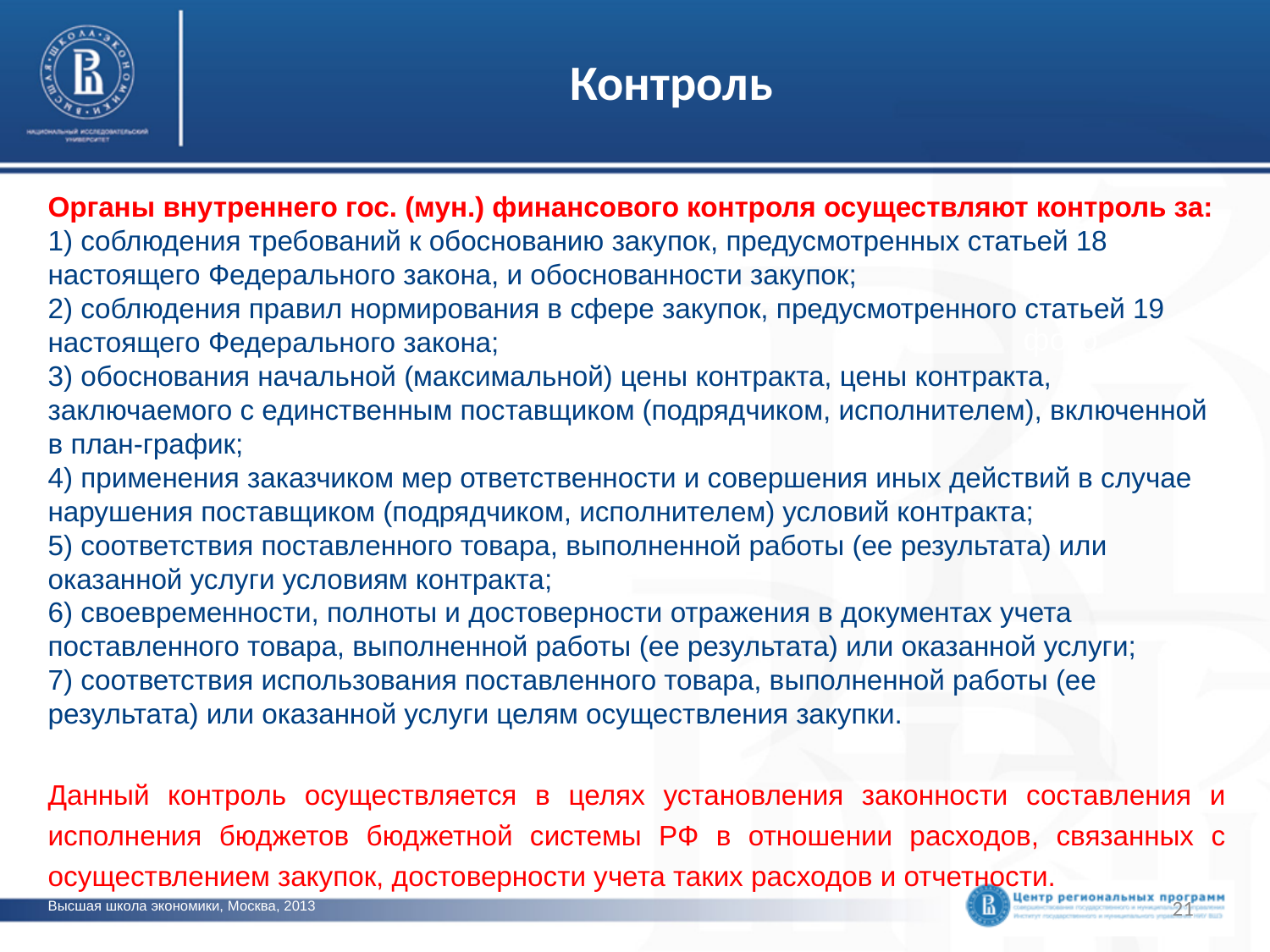

# Контроль

Органы внутреннего гос. (мун.) финансового контроля осуществляют контроль за:
1) соблюдения требований к обоснованию закупок, предусмотренных статьей 18 настоящего Федерального закона, и обоснованности закупок;
2) соблюдения правил нормирования в сфере закупок, предусмотренного статьей 19 настоящего Федерального закона;
3) обоснования начальной (максимальной) цены контракта, цены контракта, заключаемого с единственным поставщиком (подрядчиком, исполнителем), включенной в план-график;
4) применения заказчиком мер ответственности и совершения иных действий в случае нарушения поставщиком (подрядчиком, исполнителем) условий контракта;
5) соответствия поставленного товара, выполненной работы (ее результата) или оказанной услуги условиям контракта;
6) своевременности, полноты и достоверности отражения в документах учета поставленного товара, выполненной работы (ее результата) или оказанной услуги;
7) соответствия использования поставленного товара, выполненной работы (ее результата) или оказанной услуги целям осуществления закупки.

Данный контроль осуществляется в целях установления законности составления и исполнения бюджетов бюджетной системы РФ в отношении расходов, связанных с осуществлением закупок, достоверности учета таких расходов и отчетности.

фото
21
Высшая школа экономики, Москва, 2013